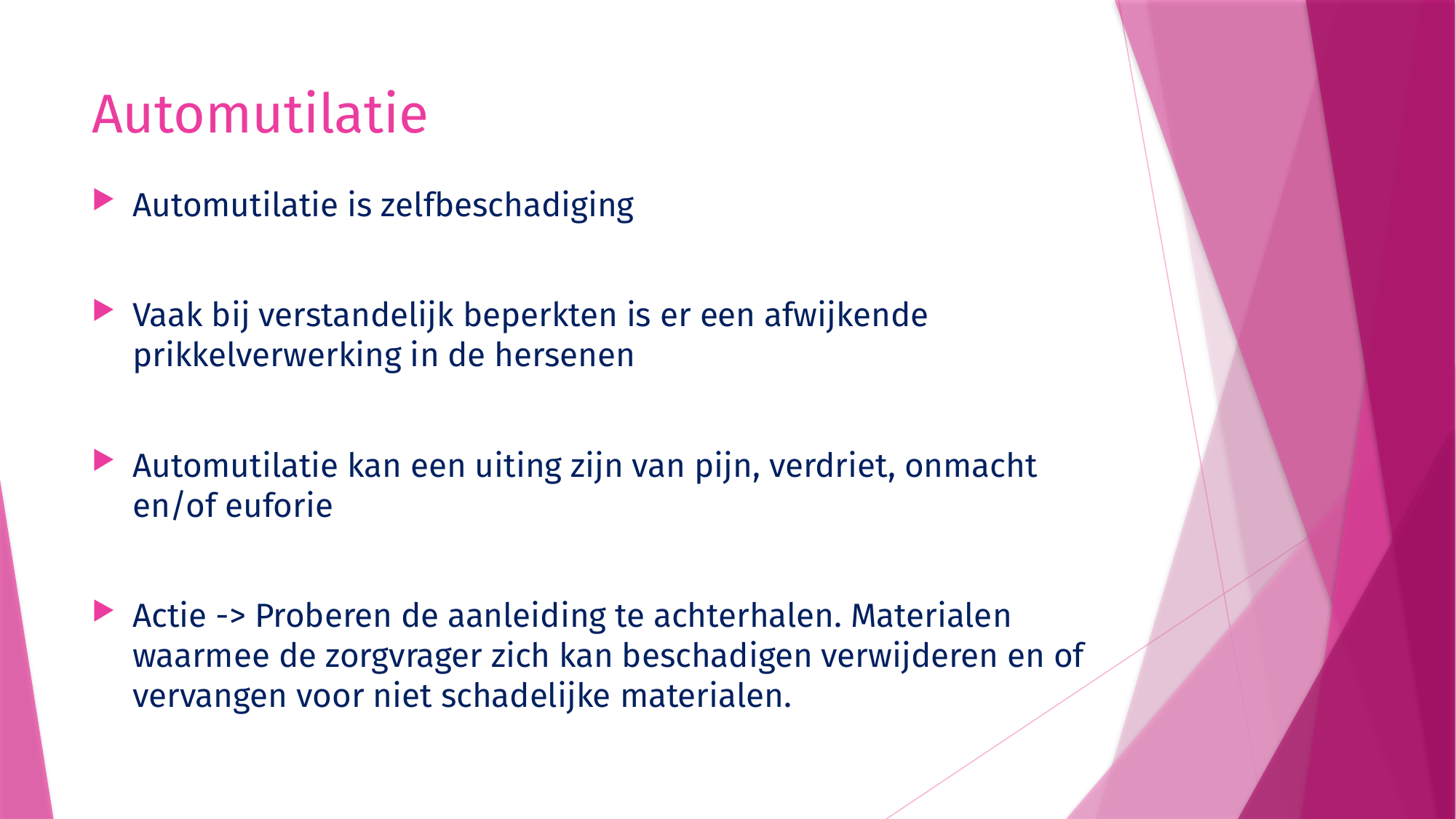

# Automutilatie
Automutilatie is zelfbeschadiging

Vaak bij verstandelijk beperkten is er een afwijkende prikkelverwerking in de hersenen

Automutilatie kan een uiting zijn van pijn, verdriet, onmacht en/of euforie

Actie -> Proberen de aanleiding te achterhalen. Materialen waarmee de zorgvrager zich kan beschadigen verwijderen en of vervangen voor niet schadelijke materialen.